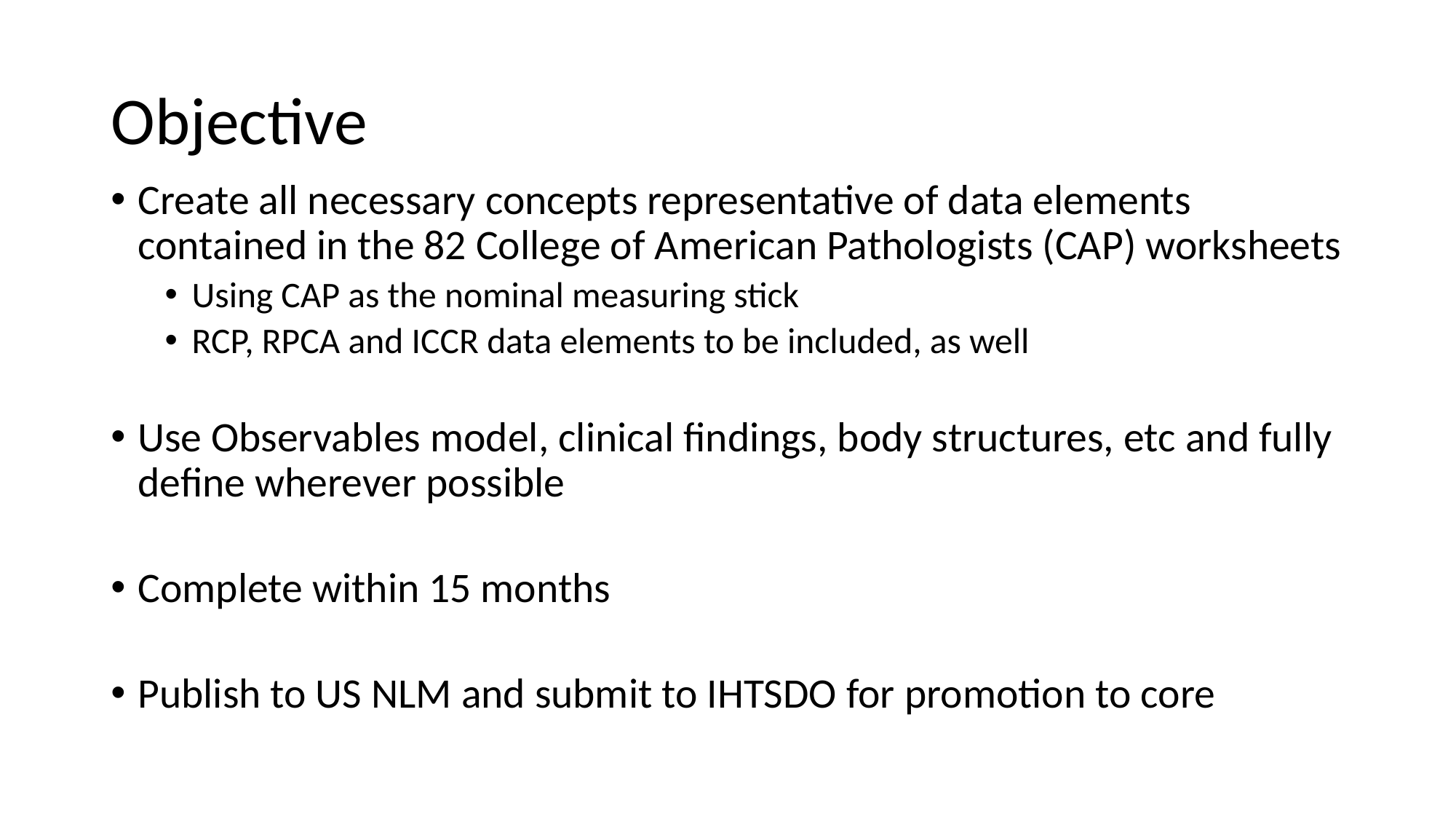

# Objective
Create all necessary concepts representative of data elements contained in the 82 College of American Pathologists (CAP) worksheets
Using CAP as the nominal measuring stick
RCP, RPCA and ICCR data elements to be included, as well
Use Observables model, clinical findings, body structures, etc and fully define wherever possible
Complete within 15 months
Publish to US NLM and submit to IHTSDO for promotion to core